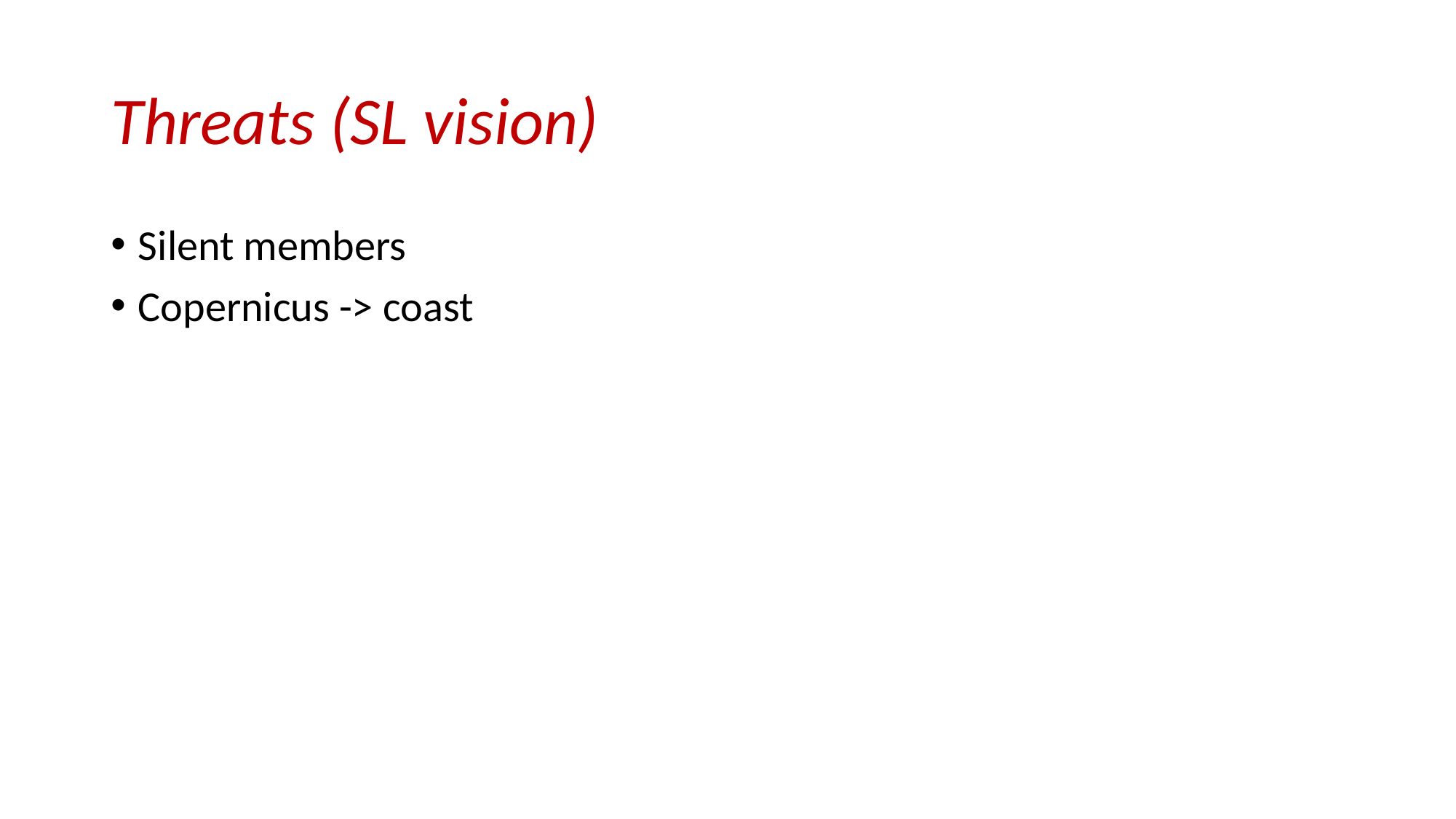

# Threats (SL vision)
Silent members
Copernicus -> coast